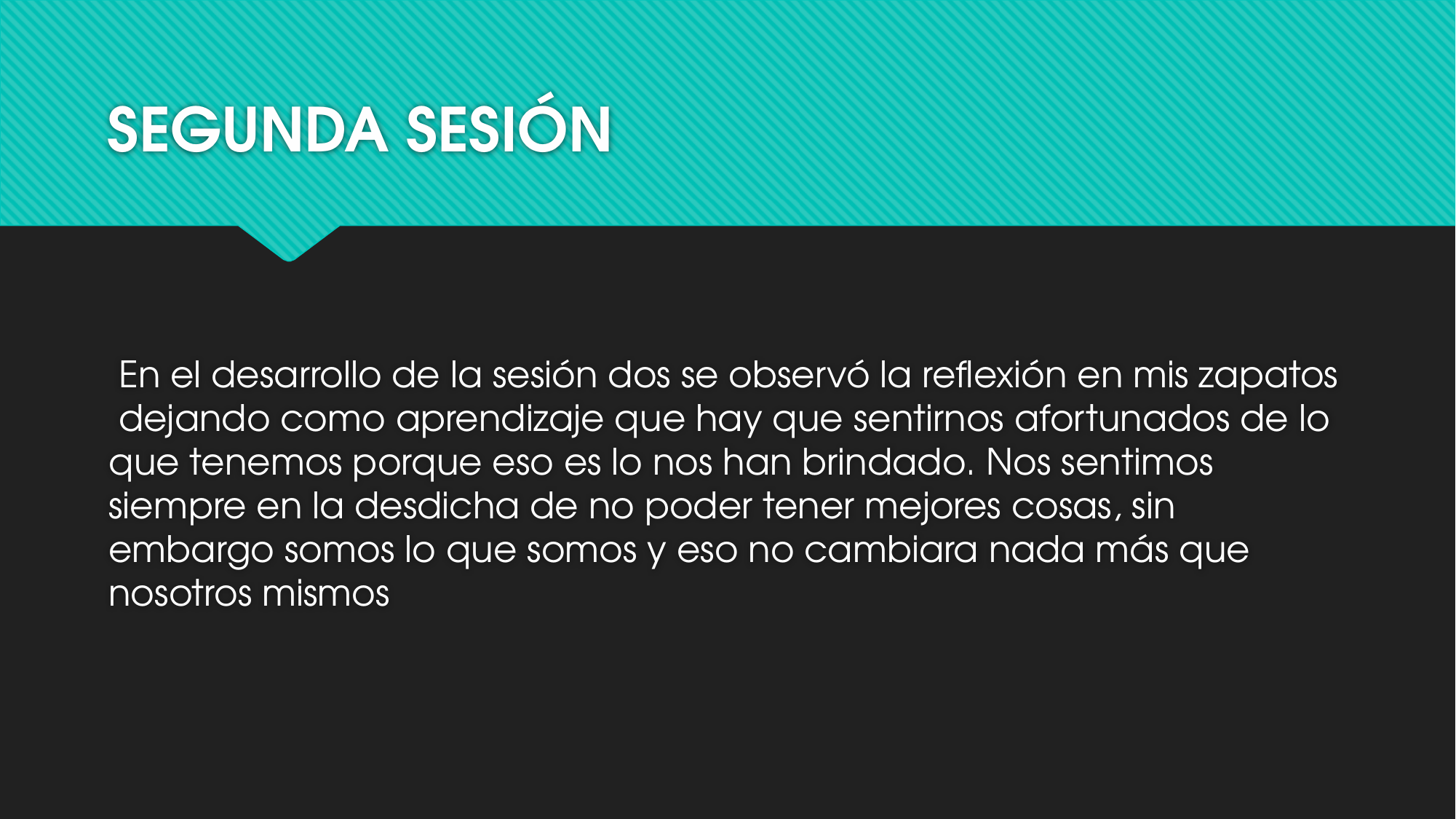

# SEGUNDA SESIÓN
 En el desarrollo de la sesión dos se observó la reflexión en mis zapatos  dejando como aprendizaje que hay que sentirnos afortunados de lo que tenemos porque eso es lo nos han brindado. Nos sentimos siempre en la desdicha de no poder tener mejores cosas, sin embargo somos lo que somos y eso no cambiara nada más que nosotros mismos